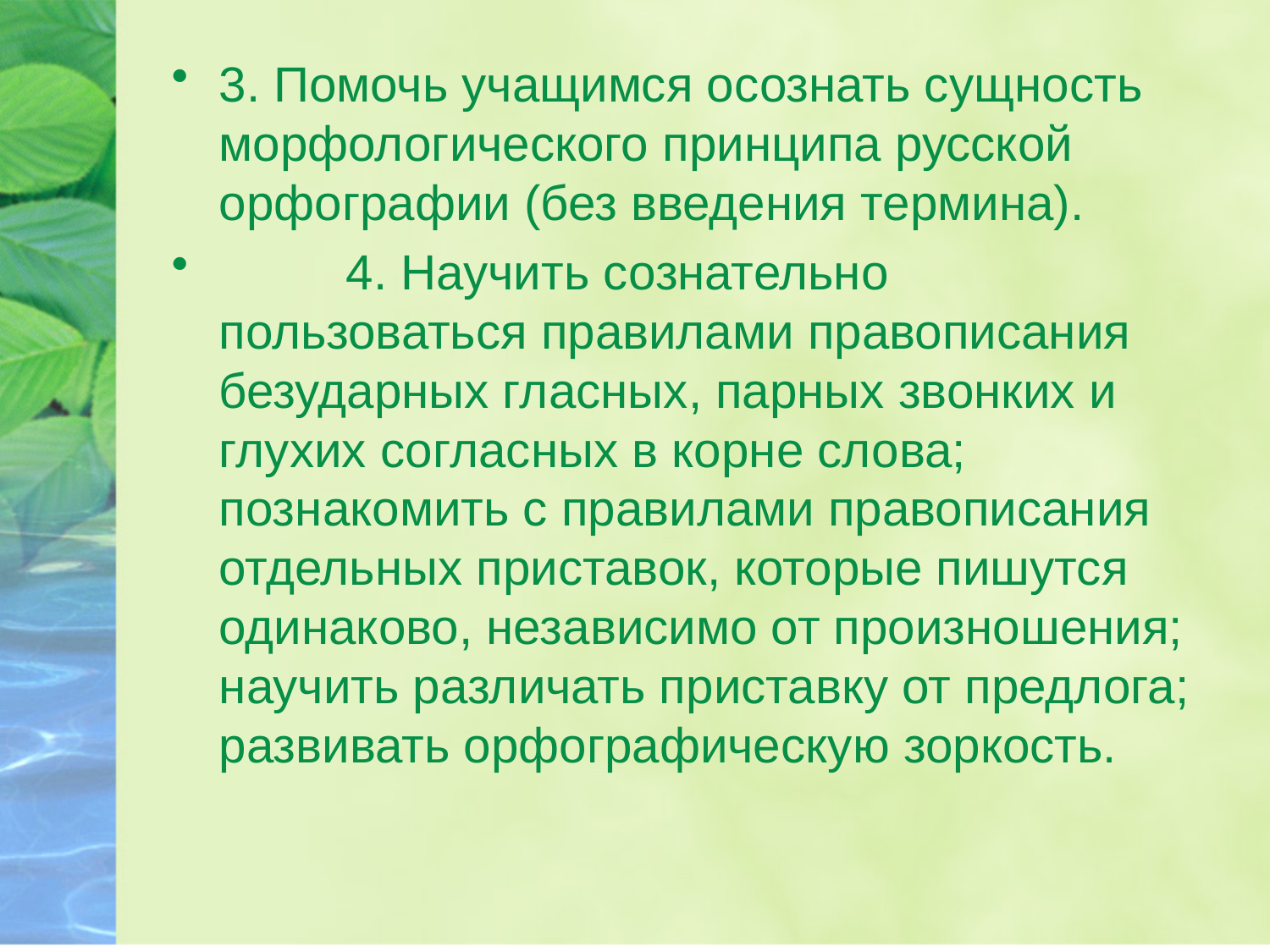

3. Помочь учащимся осознать сущность морфологического принципа русской орфографии (без введения термина).
	4. Научить сознательно пользоваться правилами правописания безударных гласных, парных звонких и глухих согласных в корне слова; познакомить с правилами правописания отдельных приставок, которые пишутся одинаково, независимо от произношения; научить различать приставку от предлога; развивать орфографическую зоркость.